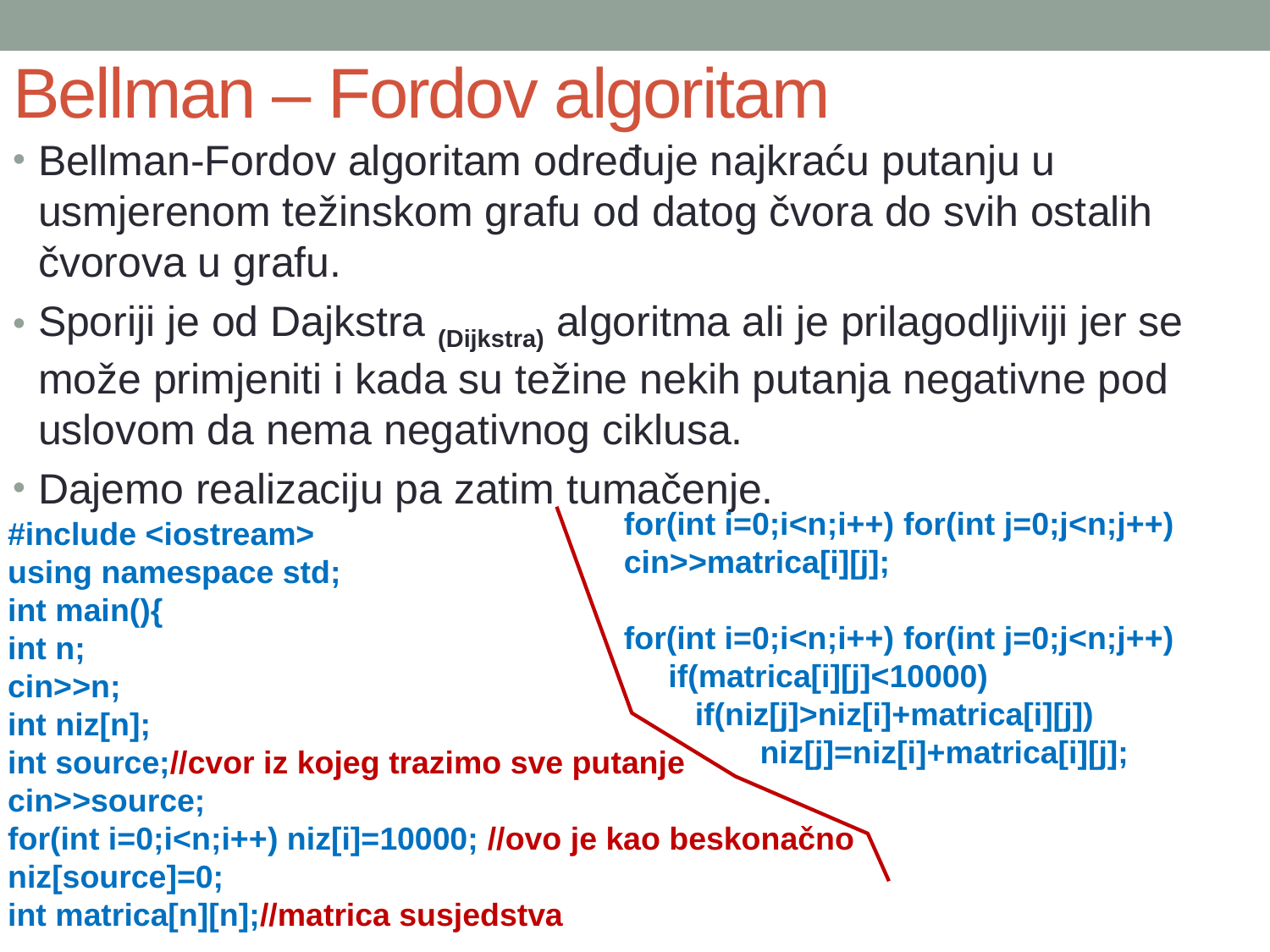

# Bellman – Fordov algoritam
Bellman-Fordov algoritam određuje najkraću putanju u usmjerenom težinskom grafu od datog čvora do svih ostalih čvorova u grafu.
Sporiji je od Dajkstra (Dijkstra) algoritma ali je prilagodljiviji jer se može primjeniti i kada su težine nekih putanja negativne pod uslovom da nema negativnog ciklusa.
Dajemo realizaciju pa zatim tumačenje.
for(int i=0;i<n;i++) for(int j=0;j<n;j++) cin>>matrica[i][j];

for(int i=0;i<n;i++) for(int j=0;j<n;j++)
     if(matrica[i][j]<10000)
        if(niz[j]>niz[i]+matrica[i][j])
	 niz[j]=niz[i]+matrica[i][j];

#include <iostream>
using namespace std;
int main(){
int n;
cin>>n;
int niz[n];
int source;//cvor iz kojeg trazimo sve putanje
cin>>source;
for(int i=0;i<n;i++) niz[i]=10000; //ovo je kao beskonačno
niz[source]=0;
int matrica[n][n];//matrica susjedstva